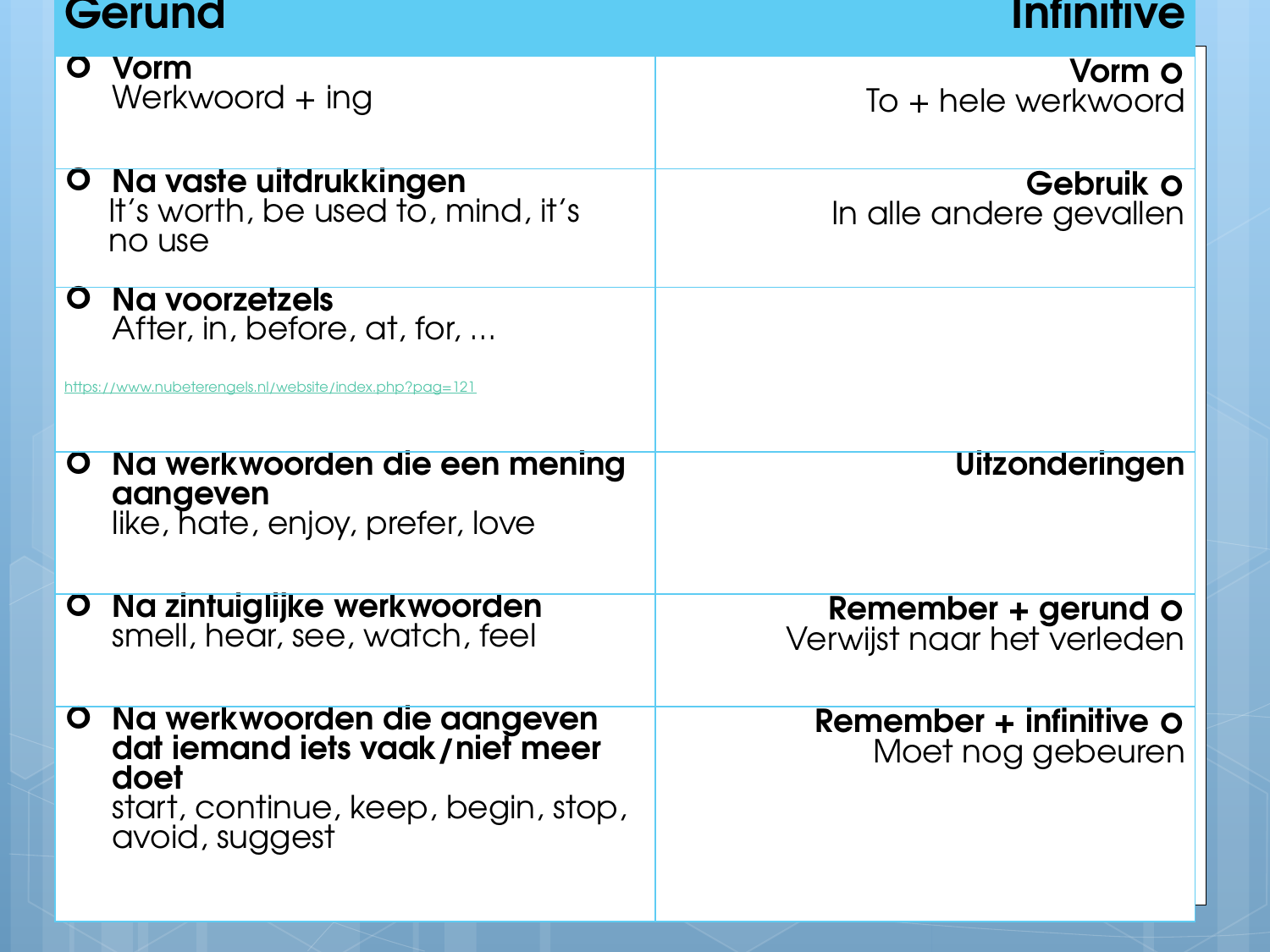

| Gerund | Infinitive |
| --- | --- |
| Vorm Werkwoord + ing | Vorm ○ To + hele werkwoord |
| Na vaste uitdrukkingen It’s worth, be used to, mind, it’s no use | Gebruik ○ In alle andere gevallen |
| Na voorzetzels After, in, before, at, for, … https://www.nubeterengels.nl/website/index.php?pag=121 |  |
| Na werkwoorden die een mening aangeven like, hate, enjoy, prefer, love | Uitzonderingen |
| Na zintuiglijke werkwoorden smell, hear, see, watch, feel | Remember + gerund ○ Verwijst naar het verleden |
| Na werkwoorden die aangeven dat iemand iets vaak/niet meer doet start, continue, keep, begin, stop, avoid, suggest | Remember + infinitive ○ Moet nog gebeuren |